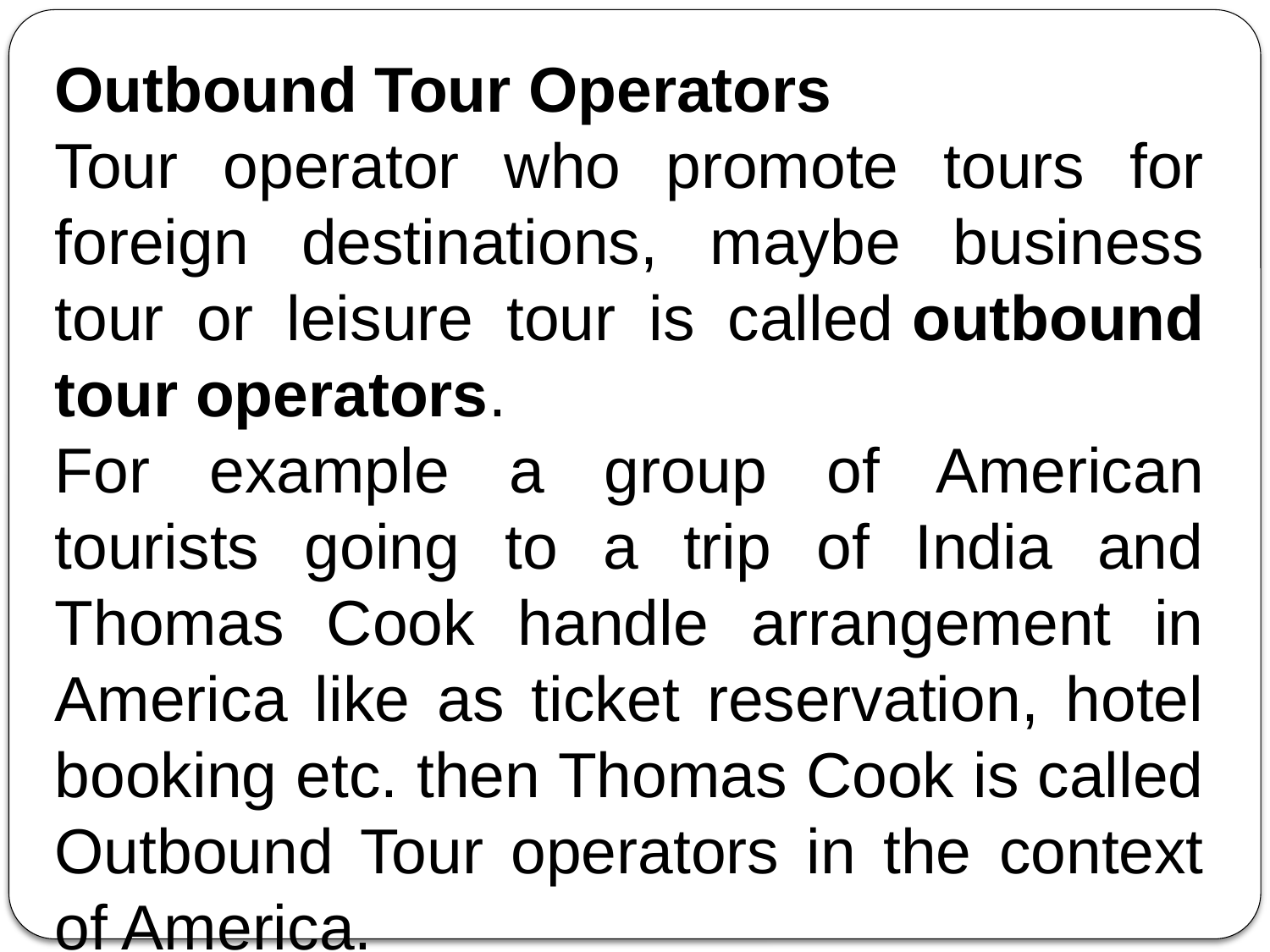

Outbound Tour Operators
Tour operator who promote tours for foreign destinations, maybe business tour or leisure tour is called outbound tour operators.
For example a group of American tourists going to a trip of India and Thomas Cook handle arrangement in America like as ticket reservation, hotel booking etc. then Thomas Cook is called Outbound Tour operators in the context of America.